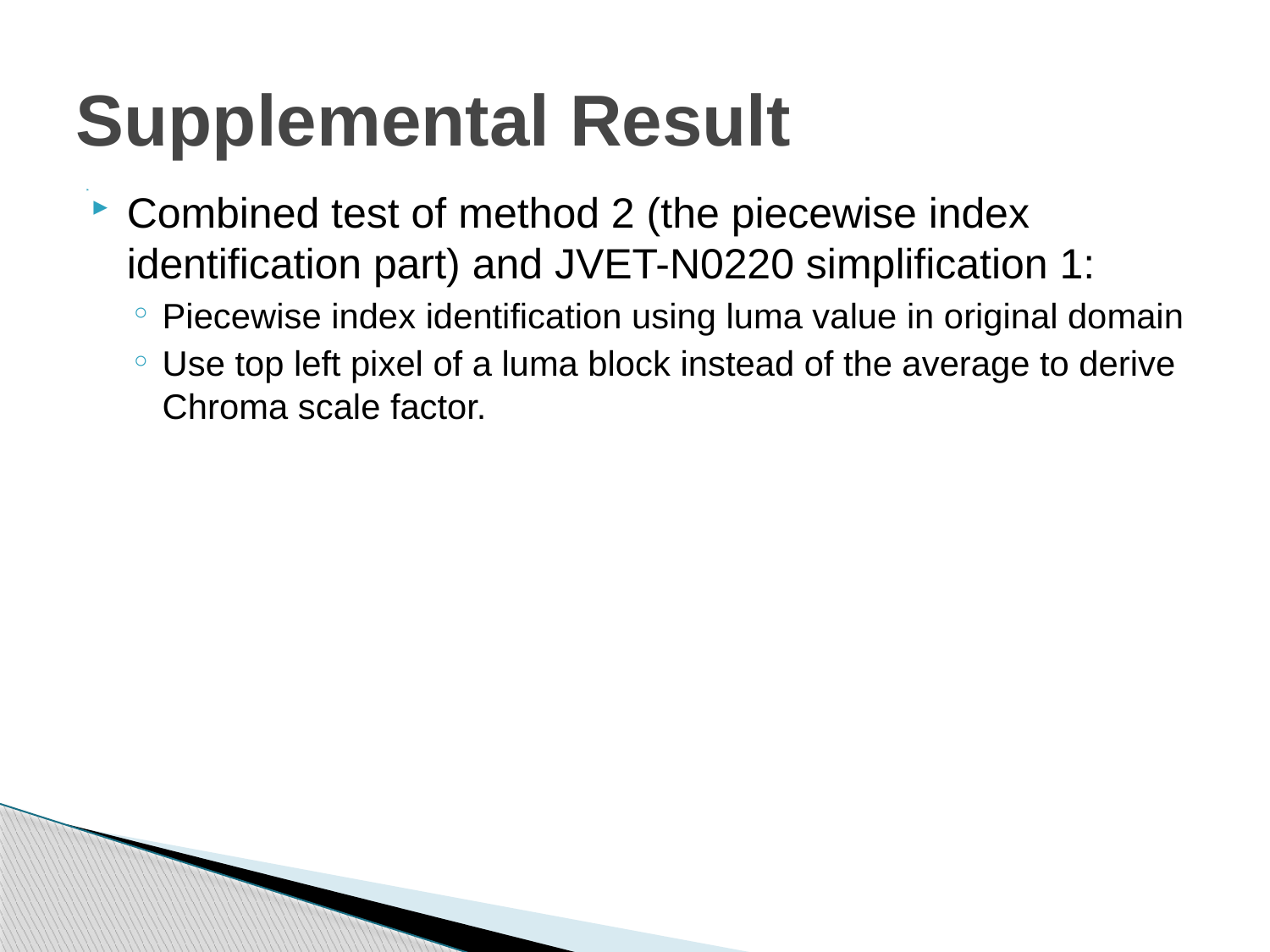

# Supplemental Result

Combined test of method 2 (the piecewise index identification part) and JVET-N0220 simplification 1:
Piecewise index identification using luma value in original domain
Use top left pixel of a luma block instead of the average to derive Chroma scale factor.